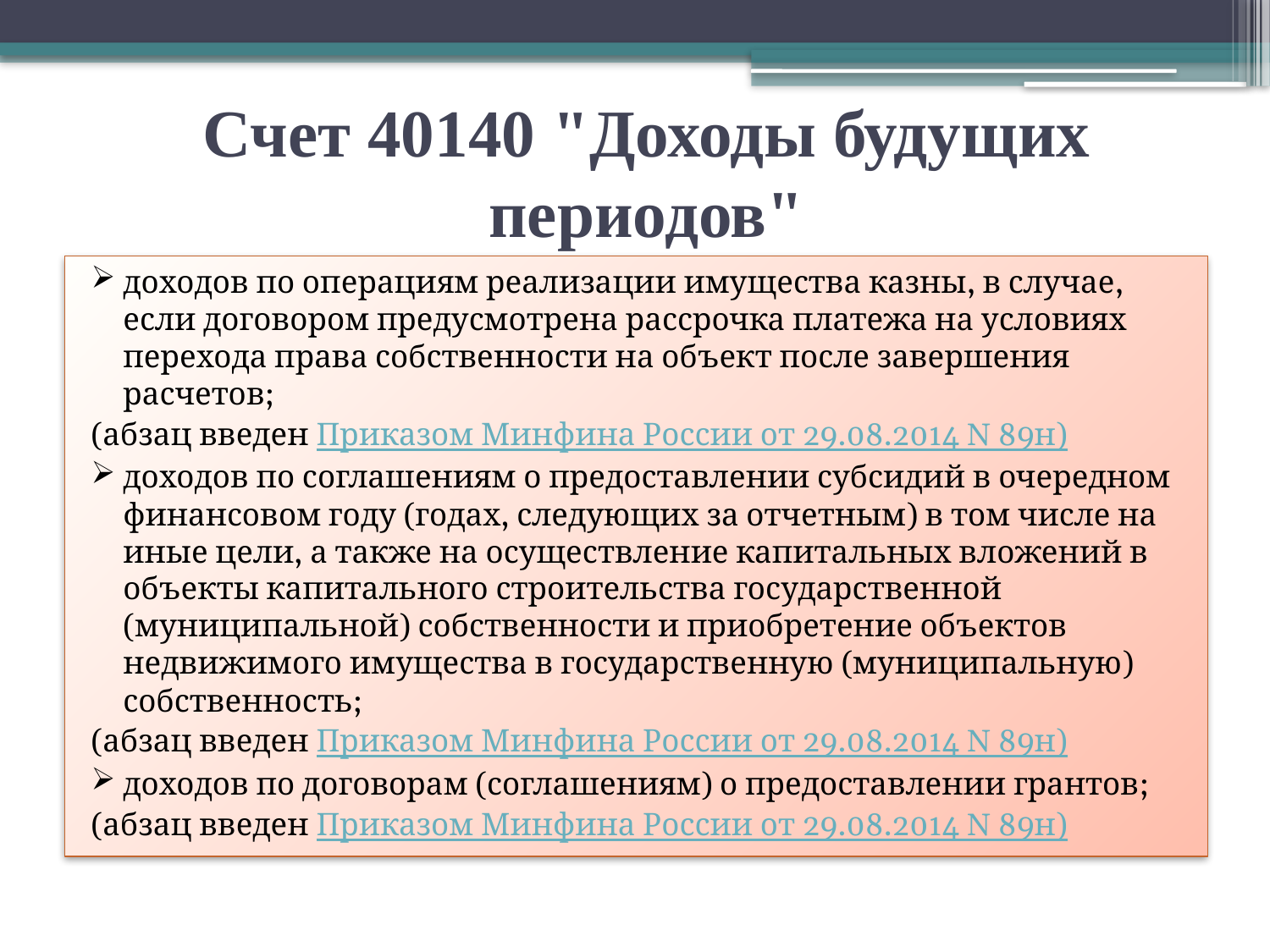

# Счет 40140 "Доходы будущих периодов"
доходов по операциям реализации имущества казны, в случае, если договором предусмотрена рассрочка платежа на условиях перехода права собственности на объект после завершения расчетов;
(абзац введен Приказом Минфина России от 29.08.2014 N 89н)
доходов по соглашениям о предоставлении субсидий в очередном финансовом году (годах, следующих за отчетным) в том числе на иные цели, а также на осуществление капитальных вложений в объекты капитального строительства государственной (муниципальной) собственности и приобретение объектов недвижимого имущества в государственную (муниципальную) собственность;
(абзац введен Приказом Минфина России от 29.08.2014 N 89н)
доходов по договорам (соглашениям) о предоставлении грантов;
(абзац введен Приказом Минфина России от 29.08.2014 N 89н)